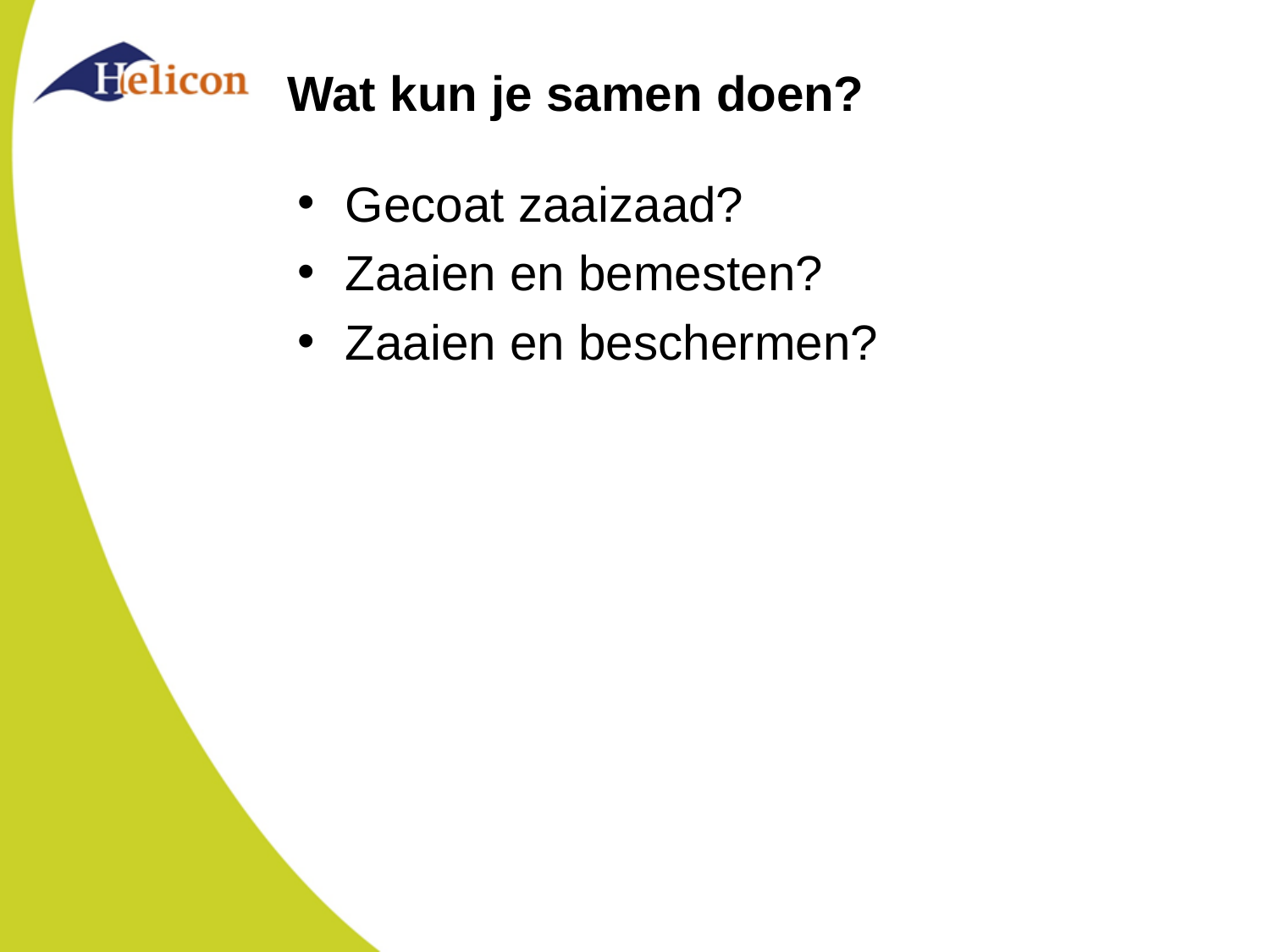

# Wat kun je samen doen?
Gecoat zaaizaad?
Zaaien en bemesten?
Zaaien en beschermen?